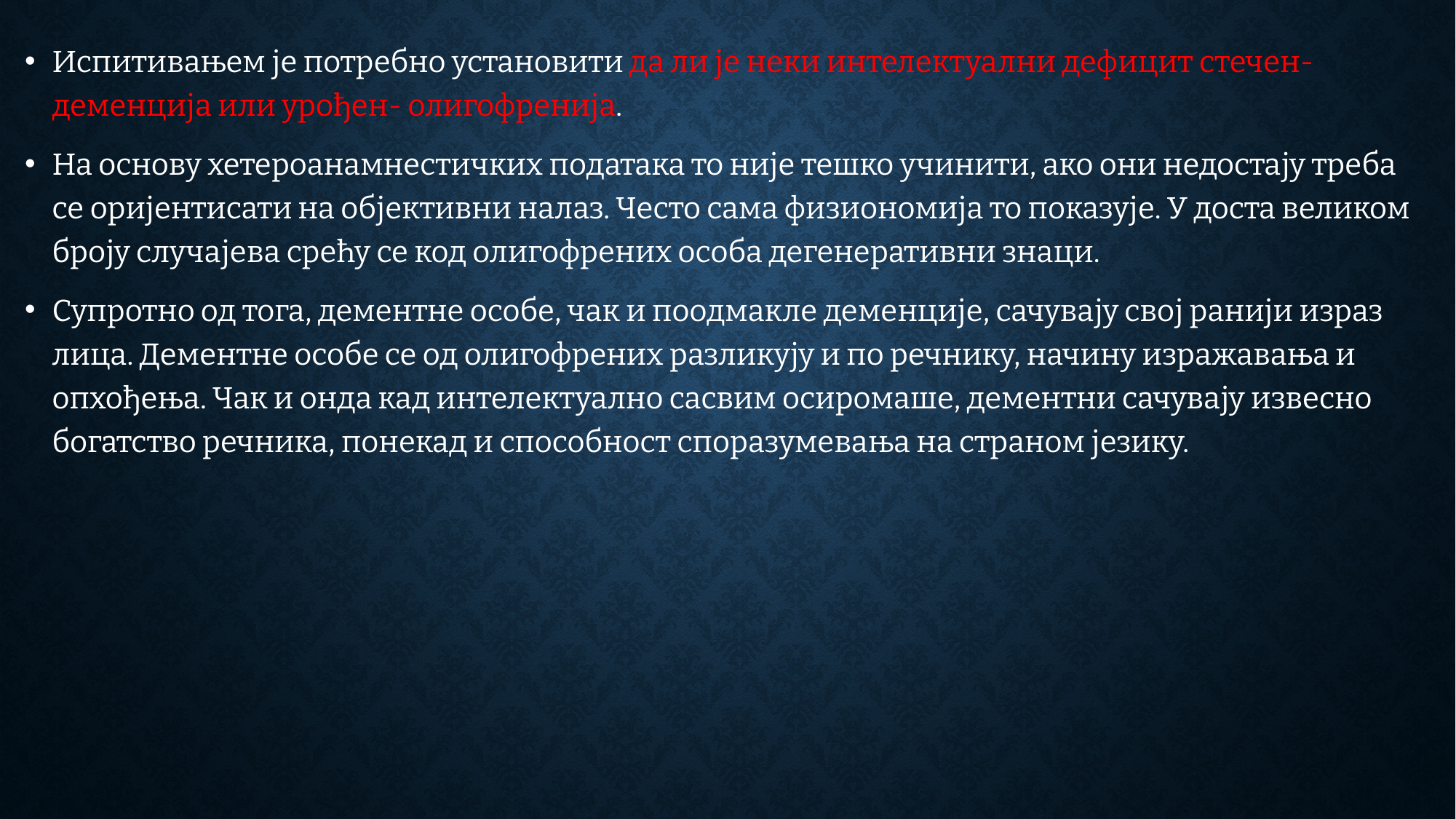

Испитивањем је потребно установити да ли је неки интелектуални дефицит стечен- деменција или урођен- олигофренија.
На основу хетероанамнестичких података то није тешко учинити, ако они недостају треба се оријентисати на објективни налаз. Често сама физиономија то показује. У доста великом броју случајева срећу се код олигофрених особа дегенеративни знаци.
Супротно од тога, дементне особе, чак и поодмакле деменције, сачувају свој ранији израз лица. Дементне особе се од олигофрених разликују и по речнику, начину изражавања и опхођења. Чак и онда кад интелектуално сасвим осиромаше, дементни сачувају извесно богатство речника, понекад и способност споразумевања на страном језику.